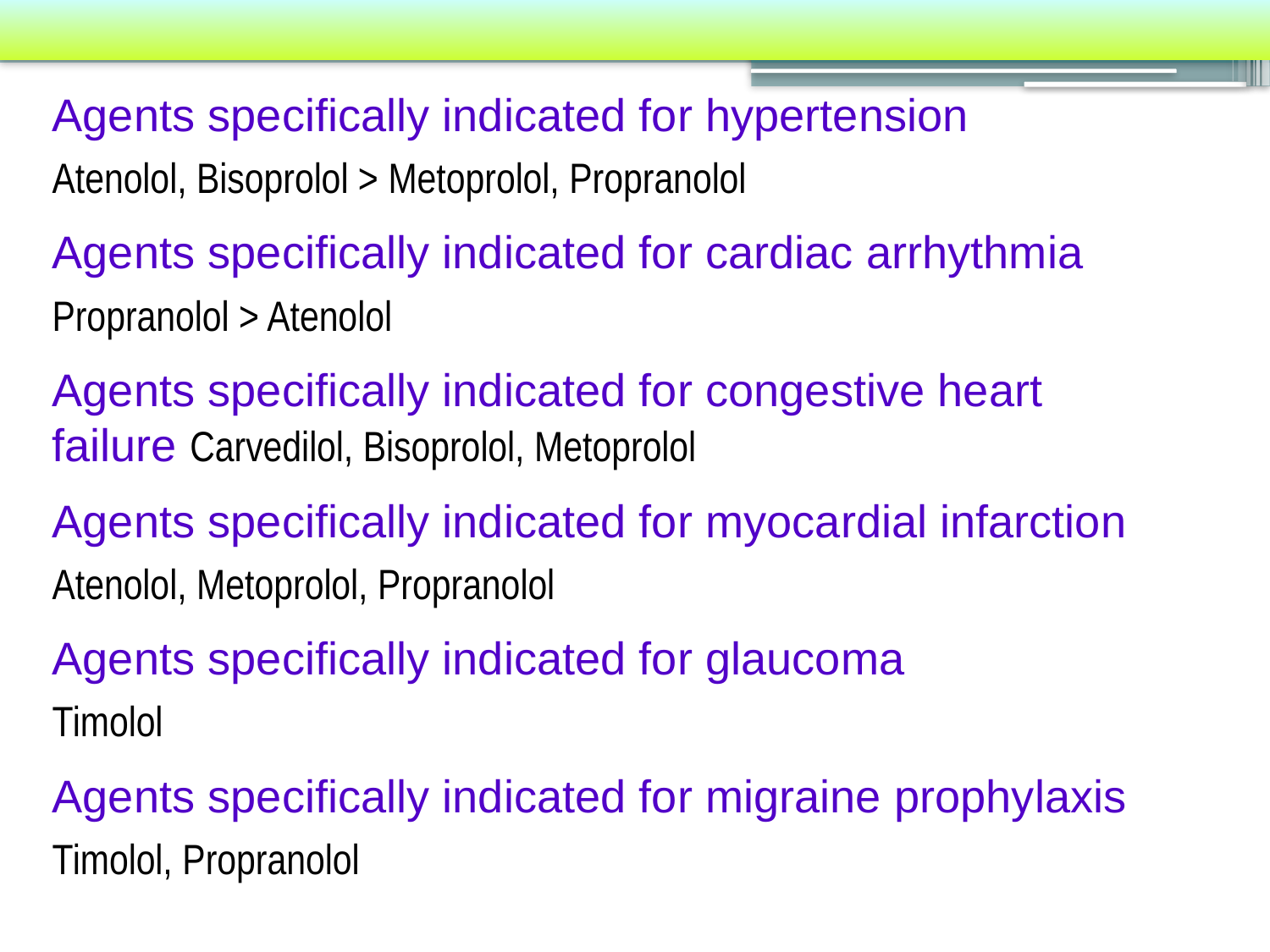

Agents specifically indicated for hypertension
Atenolol, Bisoprolol > Metoprolol, Propranolol
Agents specifically indicated for cardiac arrhythmia
Propranolol > Atenolol
Agents specifically indicated for congestive heart failure Carvedilol, Bisoprolol, Metoprolol
Agents specifically indicated for myocardial infarction
Atenolol, Metoprolol, Propranolol
Agents specifically indicated for glaucoma
Timolol
Agents specifically indicated for migraine prophylaxis
Timolol, Propranolol